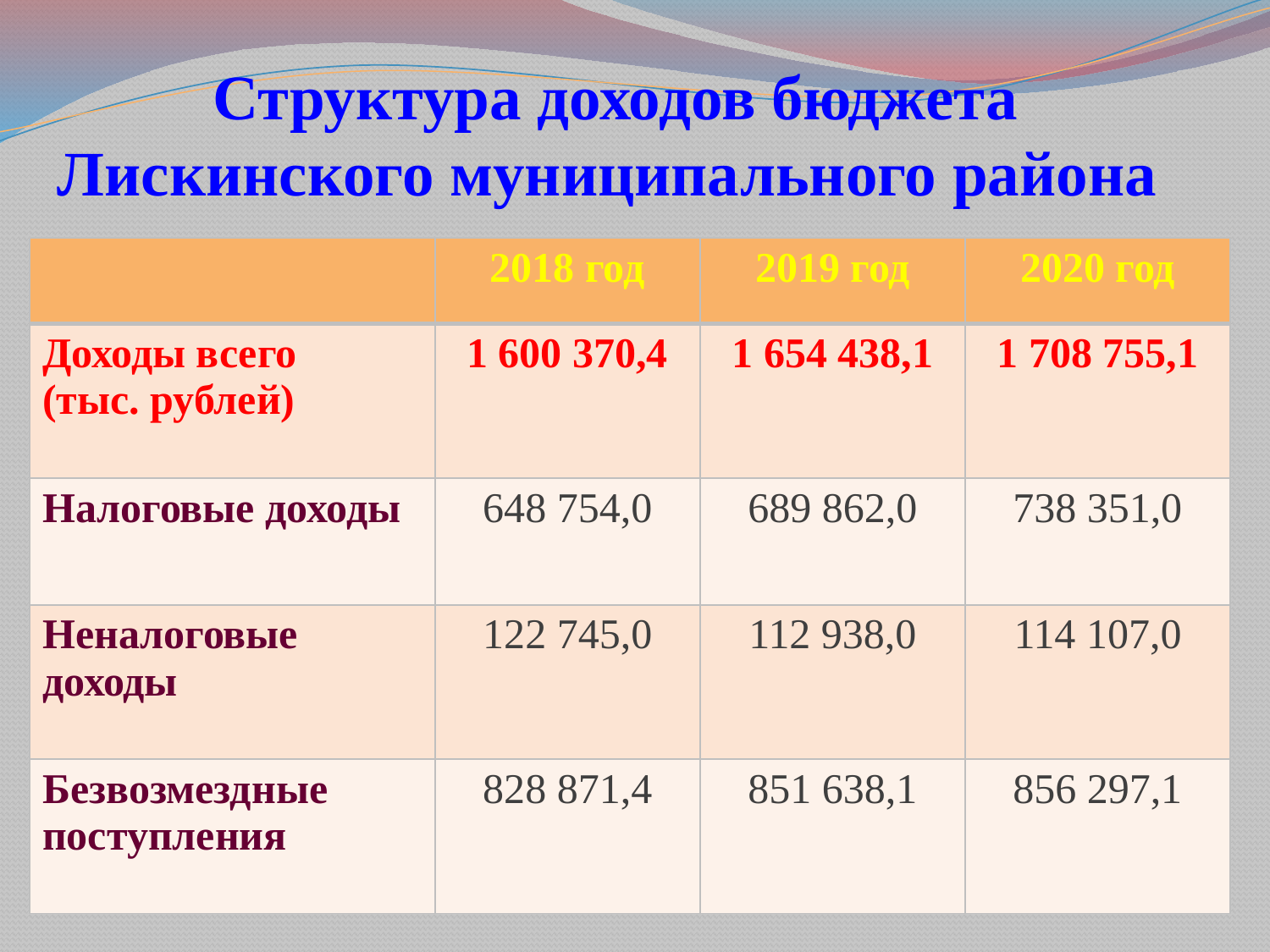

# Структура доходов бюджета Лискинского муниципального района
|  | 2018 год | 2019 год | 2020 год |
| --- | --- | --- | --- |
| Доходы всего (тыс. рублей) | 1 600 370,4 | 1 654 438,1 | 1 708 755,1 |
| Налоговые доходы | 648 754,0 | 689 862,0 | 738 351,0 |
| Неналоговые доходы | 122 745,0 | 112 938,0 | 114 107,0 |
| Безвозмездные поступления | 828 871,4 | 851 638,1 | 856 297,1 |